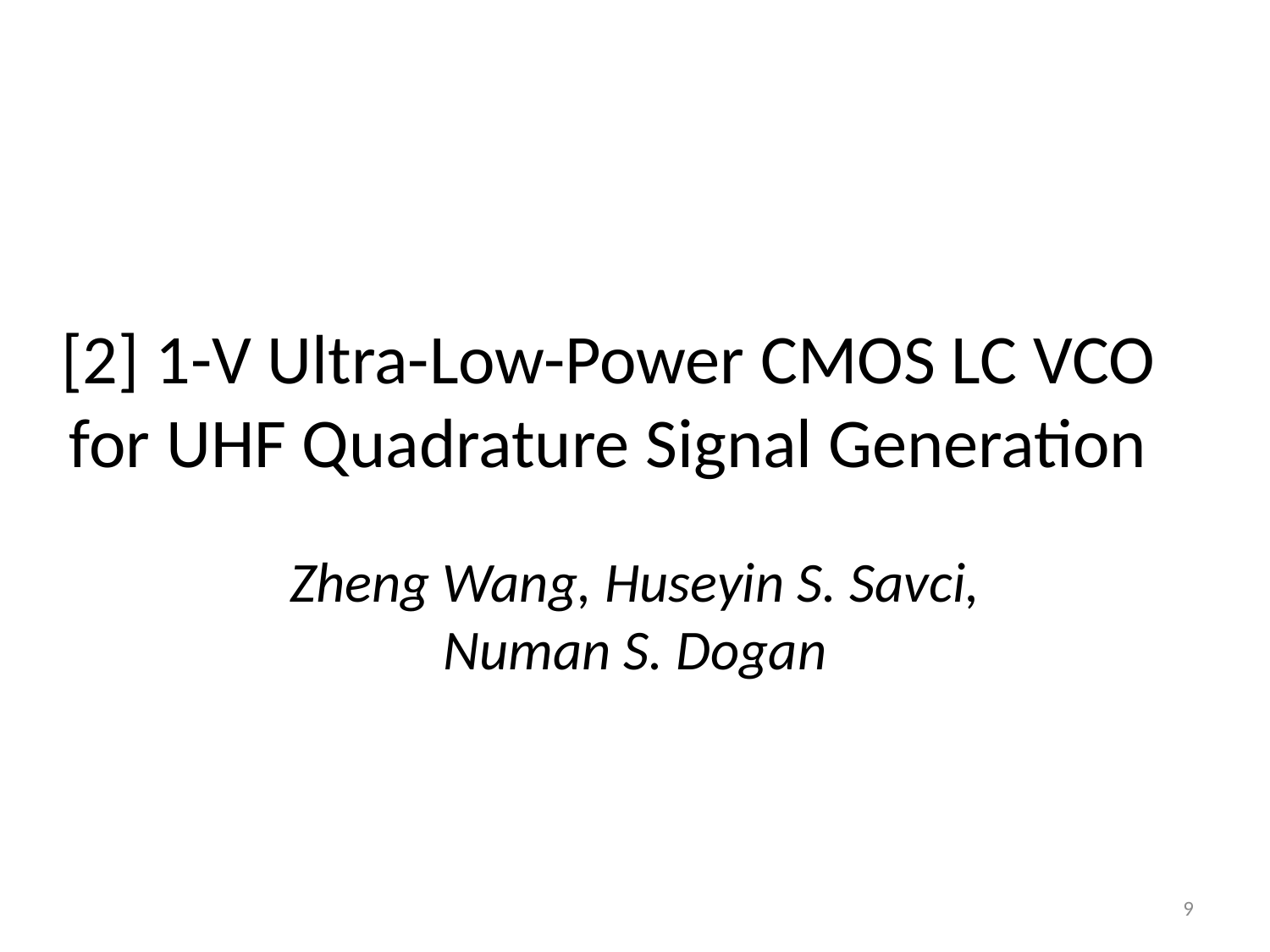

# [2] 1-V Ultra-Low-Power CMOS LC VCO for UHF Quadrature Signal Generation
Zheng Wang, Huseyin S. Savci, Numan S. Dogan
9